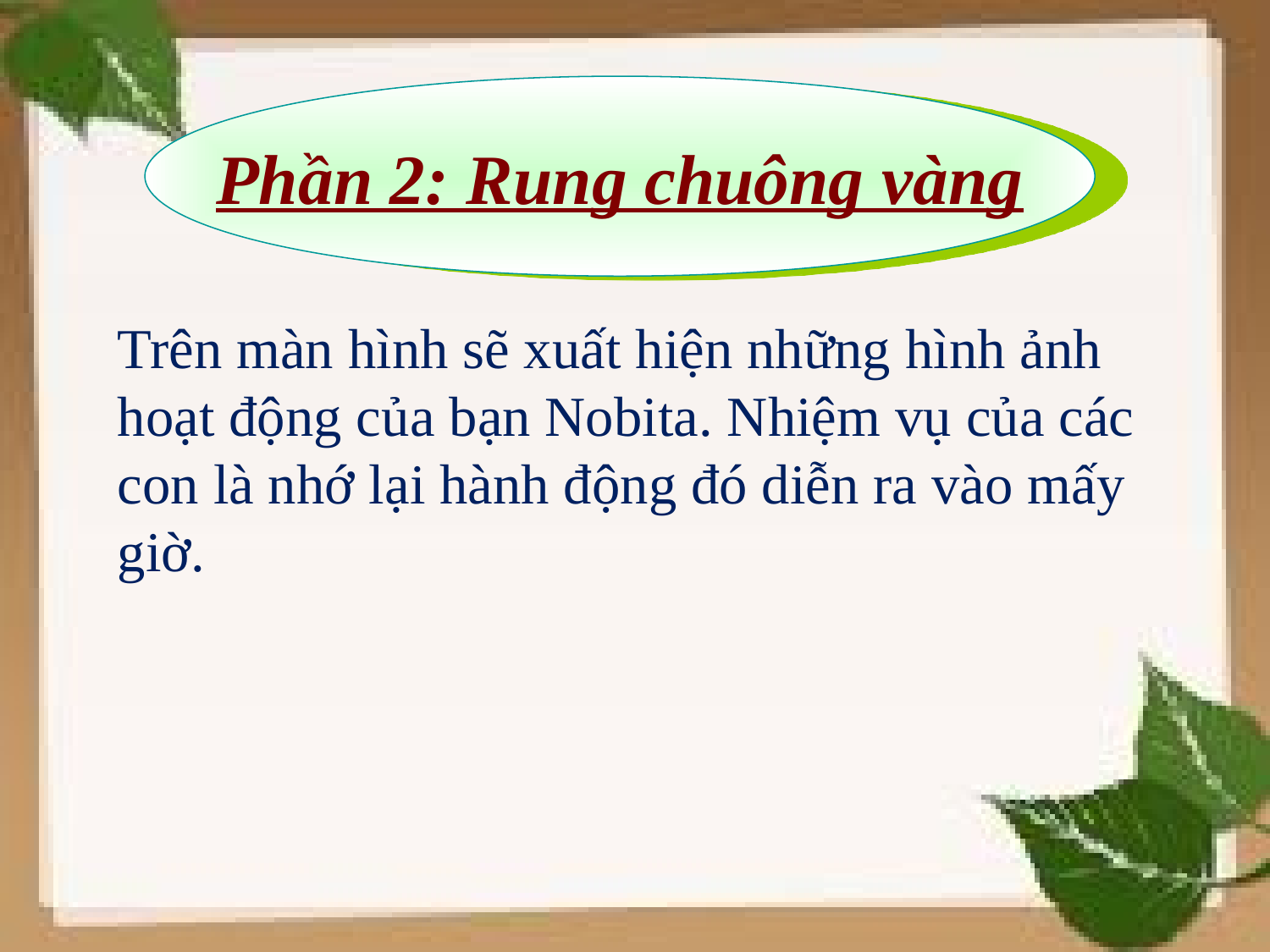

Phần 2: Rung chuông vàng
Trên màn hình sẽ xuất hiện những hình ảnh hoạt động của bạn Nobita. Nhiệm vụ của các con là nhớ lại hành động đó diễn ra vào mấy giờ.